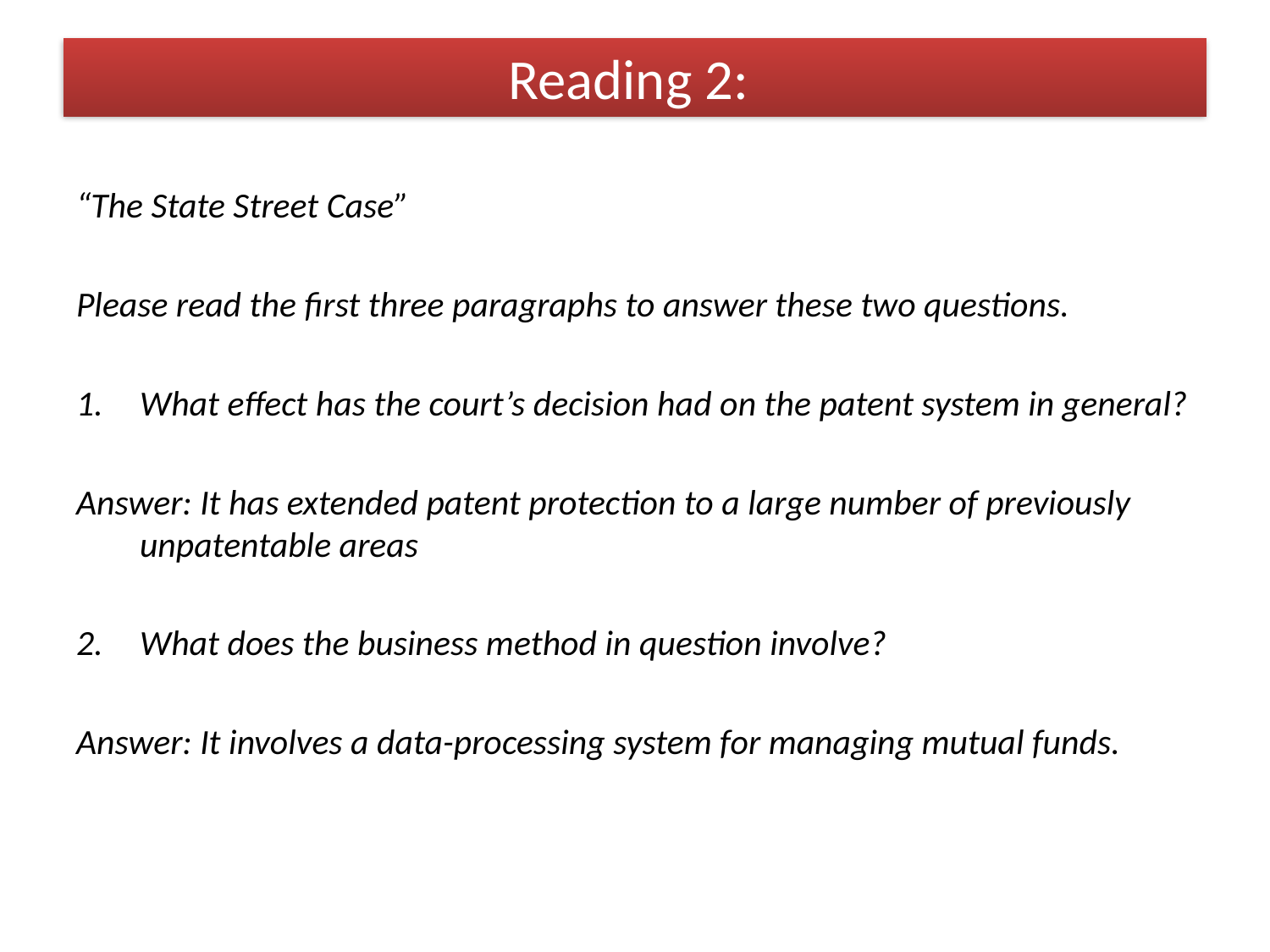

# Reading 2:

“The State Street Case”

Please read the first three paragraphs to answer these two questions.

What effect has the court’s decision had on the patent system in general?

Answer: It has extended patent protection to a large number of previously unpatentable areas

What does the business method in question involve?

Answer: It involves a data-processing system for managing mutual funds.